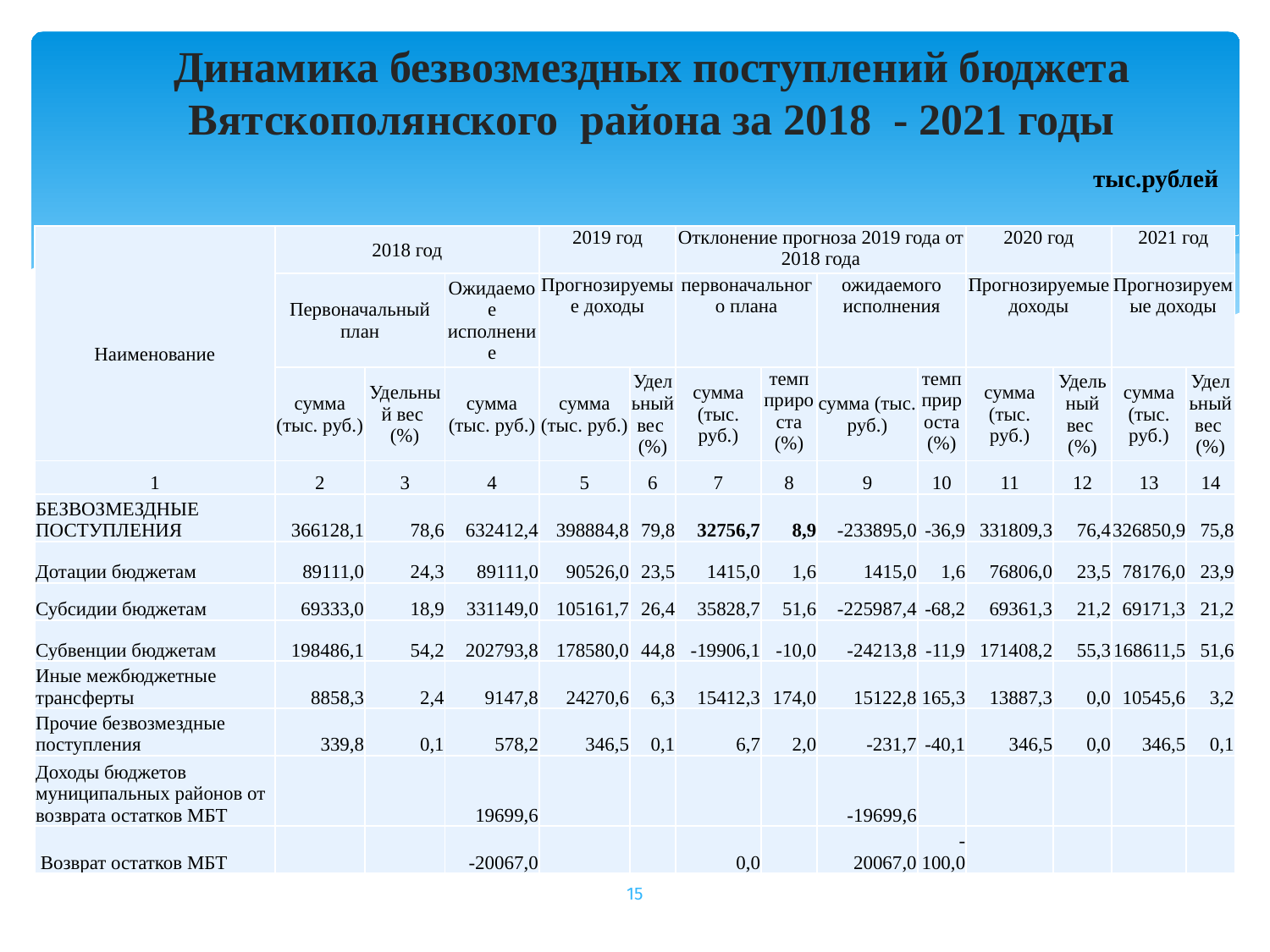

# Динамика безвозмездных поступлений бюджета Вятскополянского  района за 2018  - 2021 годы
тыс.рублей
| Наименование | 2018 год |  |  | 2019 год |  | Отклонение прогноза 2019 года от 2018 года |  |  |  | 2020 год |  | 2021 год |  |
| --- | --- | --- | --- | --- | --- | --- | --- | --- | --- | --- | --- | --- | --- |
|  | Первоначальный план |  | Ожидаемое исполнение | Прогнозируемые доходы |  | первоначального плана |  | ожидаемого исполнения |  | Прогнозируемые доходы |  | Прогнозируемые доходы |  |
|  | сумма (тыс. руб.) | Удельный вес (%) | сумма (тыс. руб.) | сумма (тыс. руб.) | Удельный вес (%) | сумма (тыс. руб.) | темп прироста (%) | сумма (тыс. руб.) | темп прироста (%) | сумма (тыс. руб.) | Удельный вес (%) | сумма (тыс. руб.) | Удельный вес (%) |
| 1 | 2 | 3 | 4 | 5 | 6 | 7 | 8 | 9 | 10 | 11 | 12 | 13 | 14 |
| БЕЗВОЗМЕЗДНЫЕ ПОСТУПЛЕНИЯ | 366128,1 | 78,6 | 632412,4 | 398884,8 | 79,8 | 32756,7 | 8,9 | -233895,0 | -36,9 | 331809,3 | 76,4 | 326850,9 | 75,8 |
| Дотации бюджетам | 89111,0 | 24,3 | 89111,0 | 90526,0 | 23,5 | 1415,0 | 1,6 | 1415,0 | 1,6 | 76806,0 | 23,5 | 78176,0 | 23,9 |
| Субсидии бюджетам | 69333,0 | 18,9 | 331149,0 | 105161,7 | 26,4 | 35828,7 | 51,6 | -225987,4 | -68,2 | 69361,3 | 21,2 | 69171,3 | 21,2 |
| Субвенции бюджетам | 198486,1 | 54,2 | 202793,8 | 178580,0 | 44,8 | -19906,1 | -10,0 | -24213,8 | -11,9 | 171408,2 | 55,3 | 168611,5 | 51,6 |
| Иные межбюджетные трансферты | 8858,3 | 2,4 | 9147,8 | 24270,6 | 6,3 | 15412,3 | 174,0 | 15122,8 | 165,3 | 13887,3 | 0,0 | 10545,6 | 3,2 |
| Прочие безвозмездные поступления | 339,8 | 0,1 | 578,2 | 346,5 | 0,1 | 6,7 | 2,0 | -231,7 | -40,1 | 346,5 | 0,0 | 346,5 | 0,1 |
| Доходы бюджетов муниципальных районов от возврата остатков МБТ |  |  | 19699,6 |  |  |  |  | -19699,6 |  |  |  |  |  |
| Возврат остатков МБТ |  |  | -20067,0 |  |  | 0,0 |  | 20067,0 | -100,0 |  |  |  |  |
15